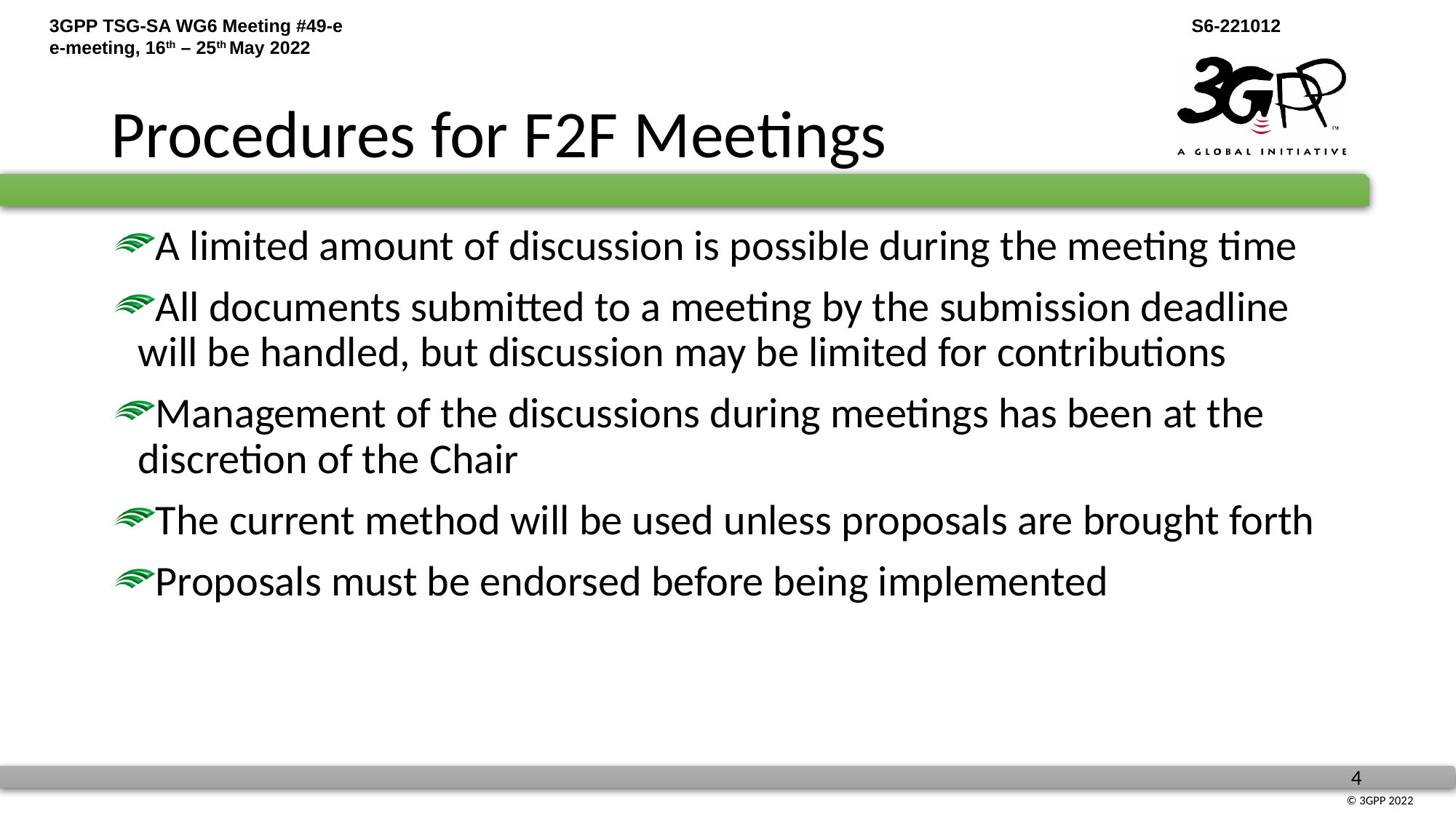

# Procedures for F2F Meetings
A limited amount of discussion is possible during the meeting time
All documents submitted to a meeting by the submission deadline will be handled, but discussion may be limited for contributions
Management of the discussions during meetings has been at the discretion of the Chair
The current method will be used unless proposals are brought forth
Proposals must be endorsed before being implemented